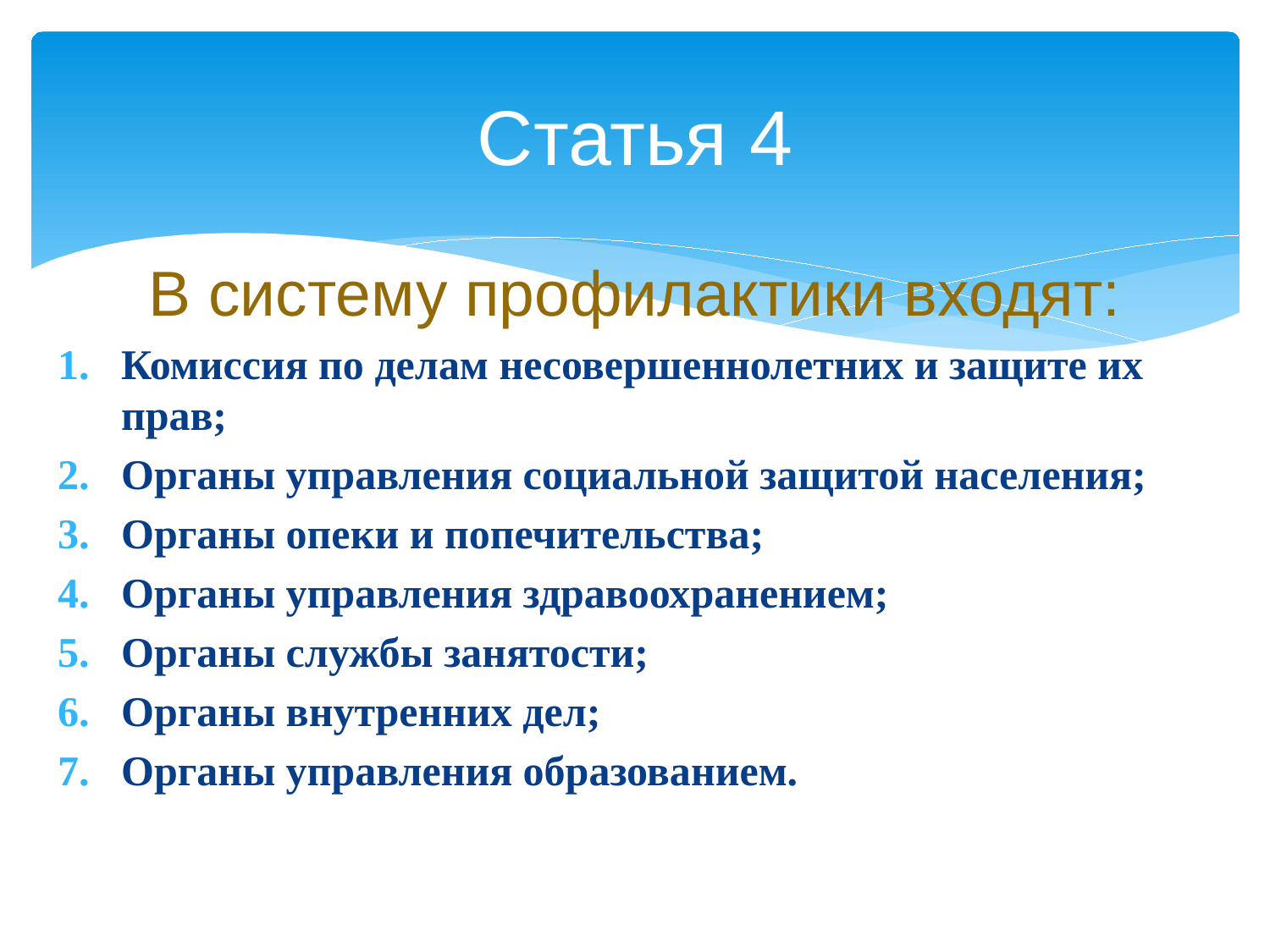

# Статья 4
В систему профилактики входят:
Комиссия по делам несовершеннолетних и защите их прав;
Органы управления социальной защитой населения;
Органы опеки и попечительства;
Органы управления здравоохранением;
Органы службы занятости;
Органы внутренних дел;
Органы управления образованием.